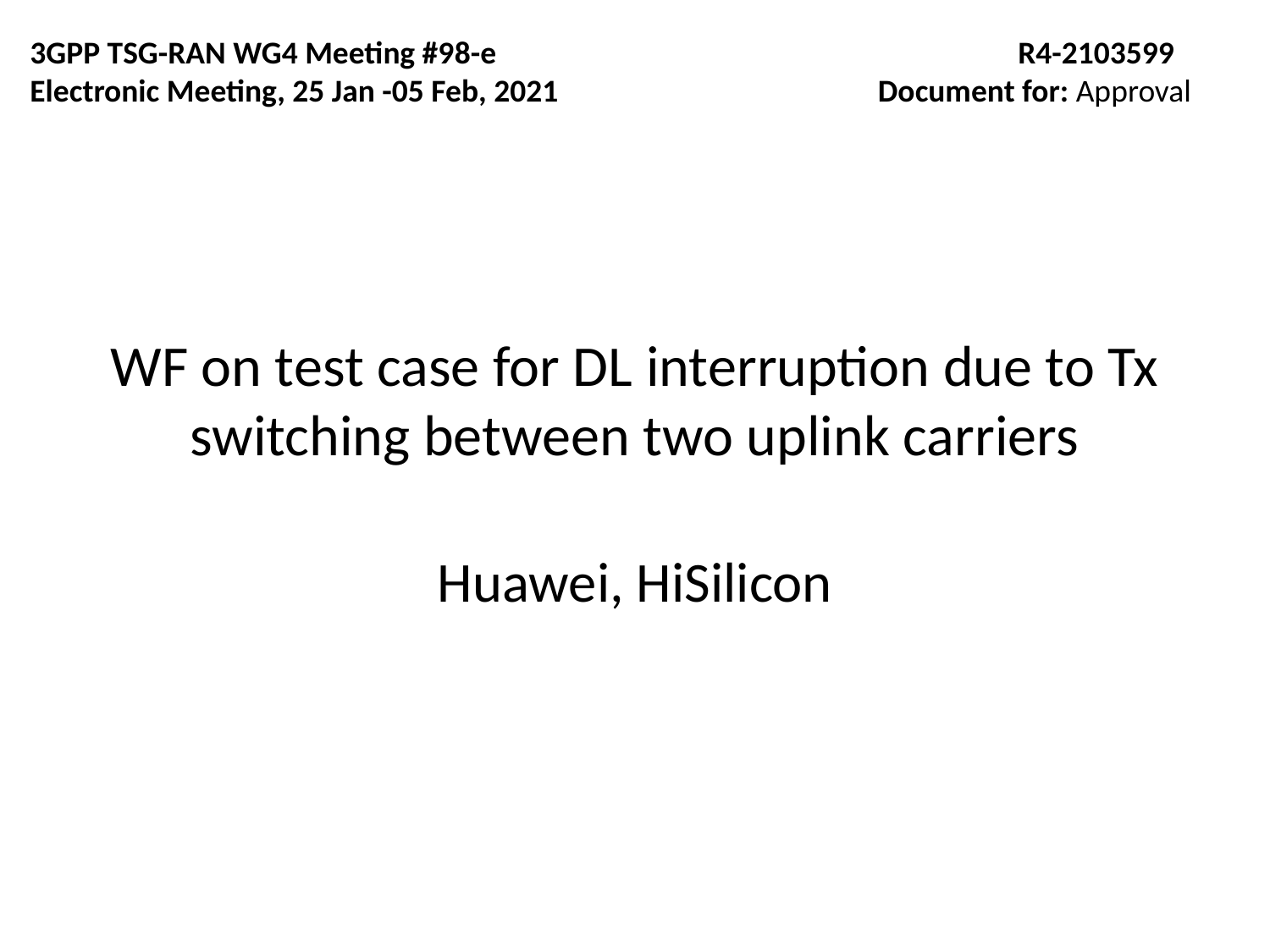

3GPP TSG-RAN WG4 Meeting #98-e
Electronic Meeting, 25 Jan -05 Feb, 2021

R4-2103599
       Document for: Approval
# WF on test case for DL interruption due to Tx switching between two uplink carriers
Huawei, HiSilicon